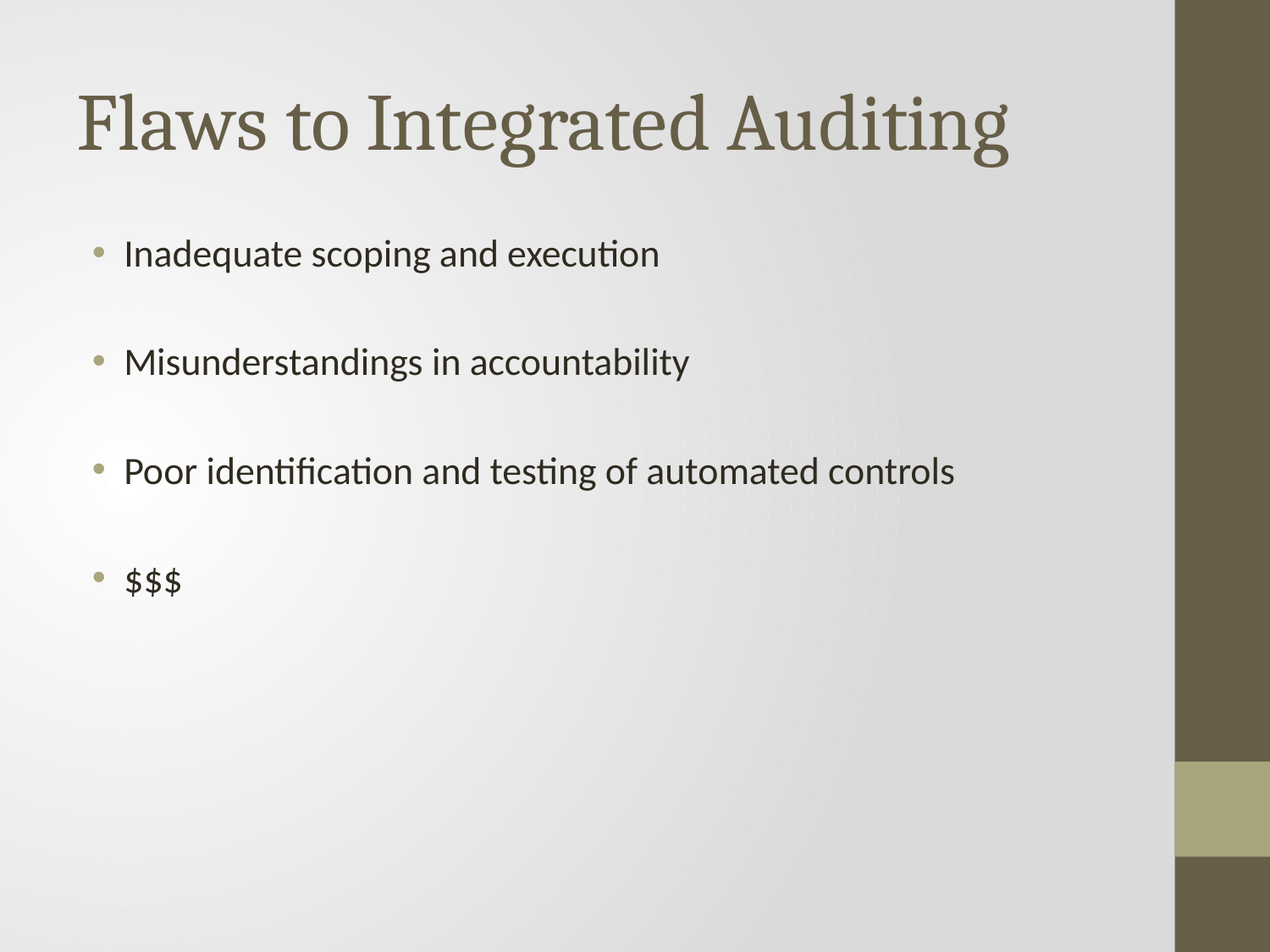

# Flaws to Integrated Auditing
Inadequate scoping and execution

Misunderstandings in accountability

Poor identification and testing of automated controls

$$$